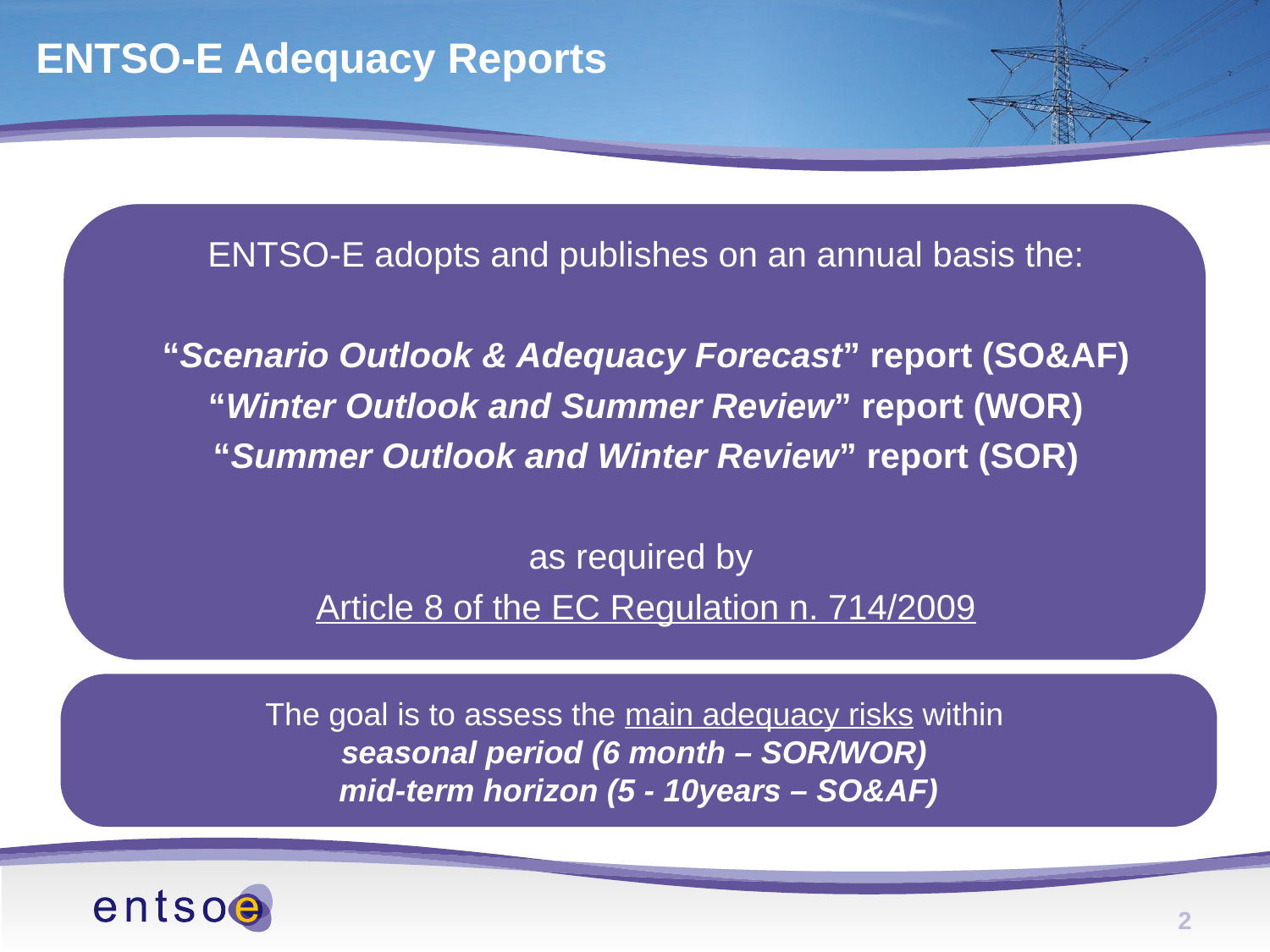

# ENTSO-E Adequacy Reports
ENTSO-E adopts and publishes on an annual basis the:

“Scenario Outlook & Adequacy Forecast” report (SO&AF)
“Winter Outlook and Summer Review” report (WOR)
“Summer Outlook and Winter Review” report (SOR)

as required by
Article 8 of the EC Regulation n. 714/2009
The goal is to assess the main adequacy risks within
seasonal period (6 month – SOR/WOR)
mid-term horizon (5 - 10years – SO&AF)
2